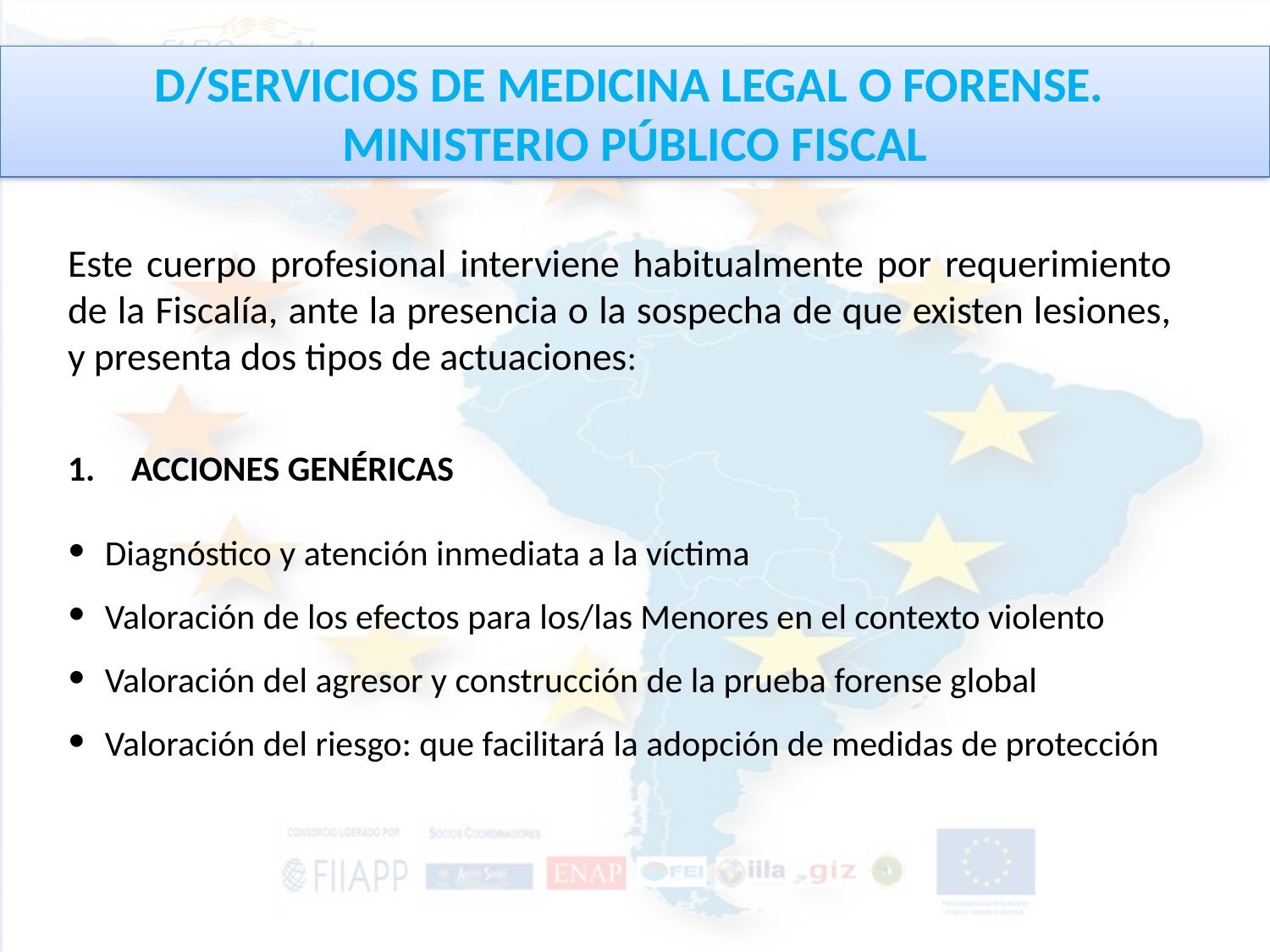

D/SERVICIOS DE MEDICINA LEGAL O FORENSE.
MINISTERIO PÚBLICO FISCAL
Este cuerpo profesional interviene habitualmente por requerimiento de la Fiscalía, ante la presencia o la sospecha de que existen lesiones, y presenta dos tipos de actuaciones:

ACCIONES GENÉRICAS

Diagnóstico y atención inmediata a la víctima
Valoración de los efectos para los/las Menores en el contexto violento
Valoración del agresor y construcción de la prueba forense global
Valoración del riesgo: que facilitará la adopción de medidas de protección